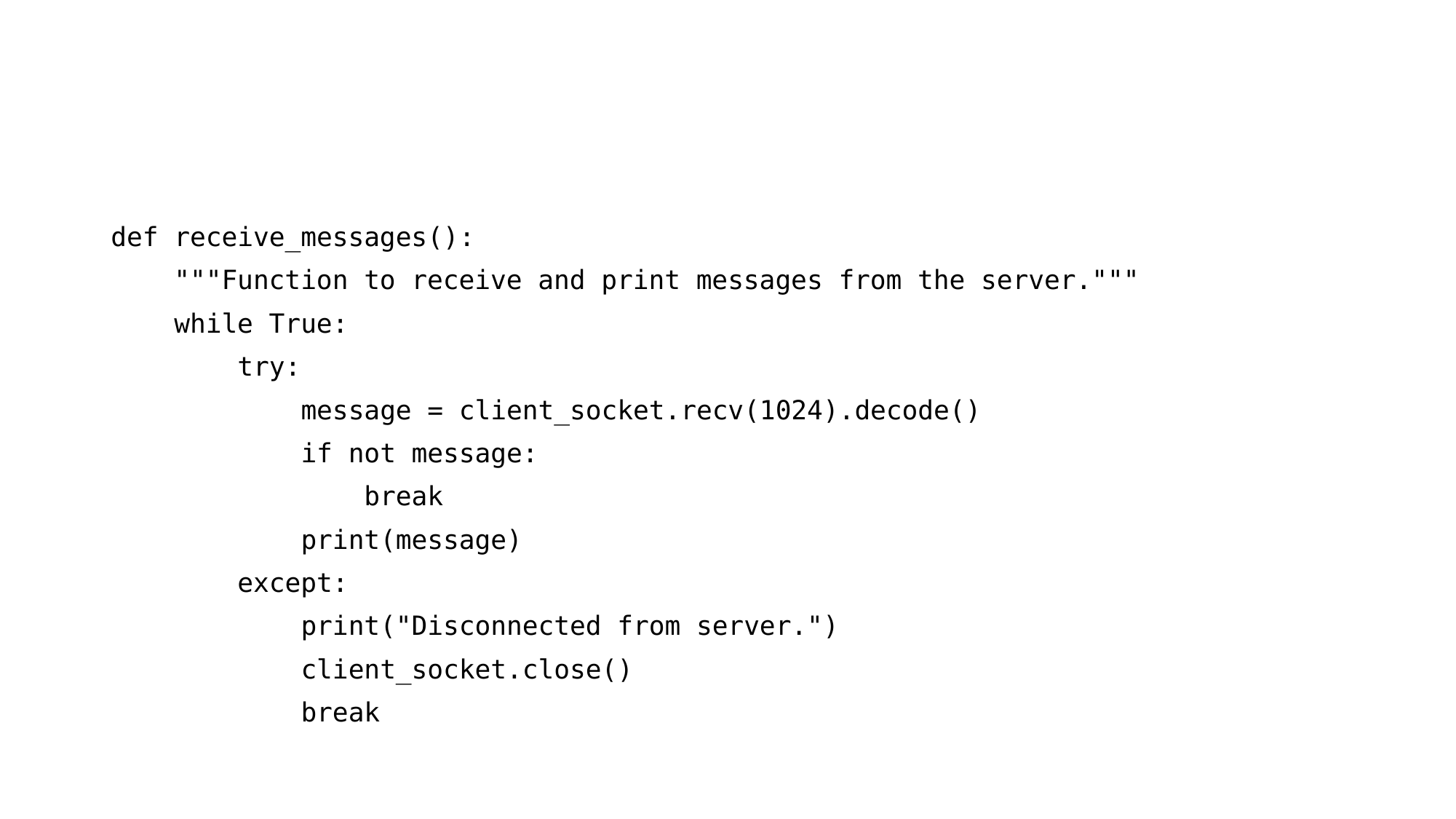

#
def receive_messages():
    """Function to receive and print messages from the server."""
    while True:
        try:
            message = client_socket.recv(1024).decode()
            if not message:
                break
            print(message)
        except:
            print("Disconnected from server.")
            client_socket.close()
            break